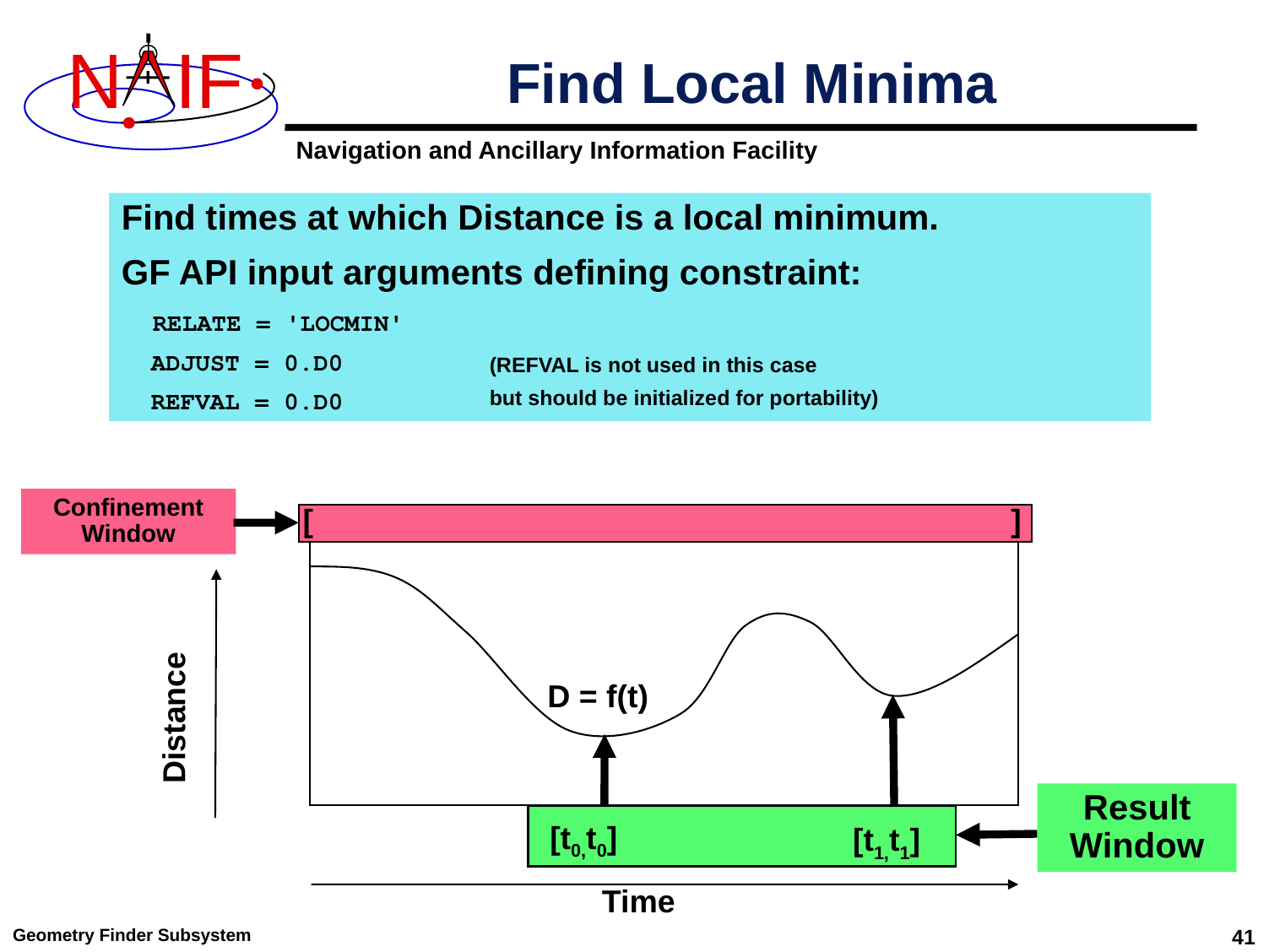

# Find Local Minima
Find times at which Distance is a local minimum.
GF API input arguments defining constraint:
    RELATE = 'LOCMIN'
  ADJUST = 0.D0
  REFVAL = 0.D0
(REFVAL is not used in this case
but should be initialized for portability)
Confinement Window
[                                                                               ]

D = f(t)
Distance

Result Window

[t0,t0]
[t1,t1]

Time

Geometry Finder Subsystem
41